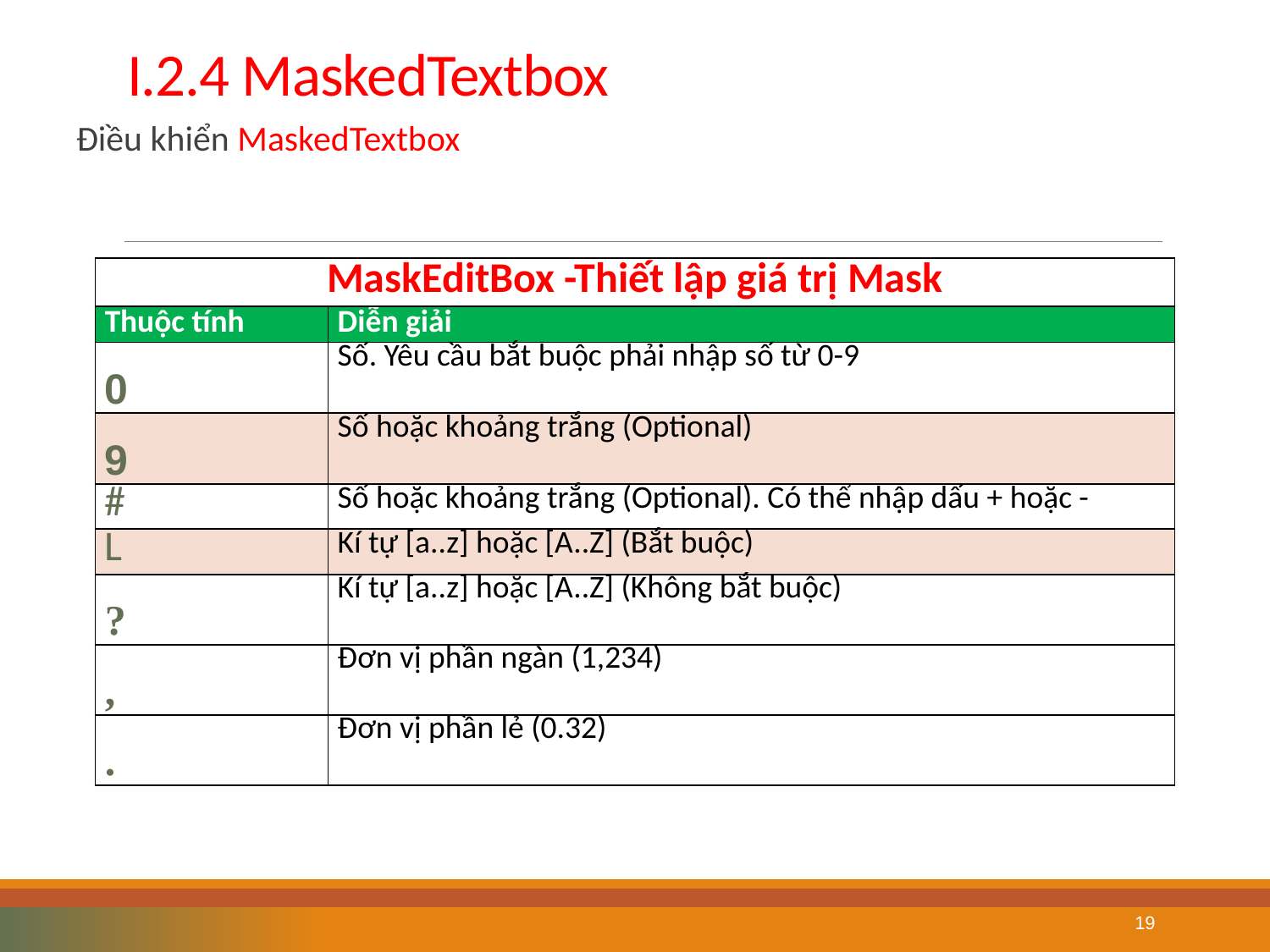

# I.2.4 MaskedTextbox
Điều khiển MaskedTextbox
| MaskEditBox -Thiết lập giá trị Mask |  |
| --- | --- |
| Thuộc tính | Diễn giải |
| 0 | Số. Yêu cầu bắt buộc phải nhập số từ 0-9 |
| 9 | Số hoặc khoảng trắng (Optional) |
| # | Số hoặc khoảng trắng (Optional). Có thể nhập dấu + hoặc - |
| L | Kí tự [a..z] hoặc [A..Z] (Bắt buộc) |
| ? | Kí tự [a..z] hoặc [A..Z] (Không bắt buộc) |
| , | Đơn vị phần ngàn (1,234) |
| . | Đơn vị phần lẻ (0.32) |
19